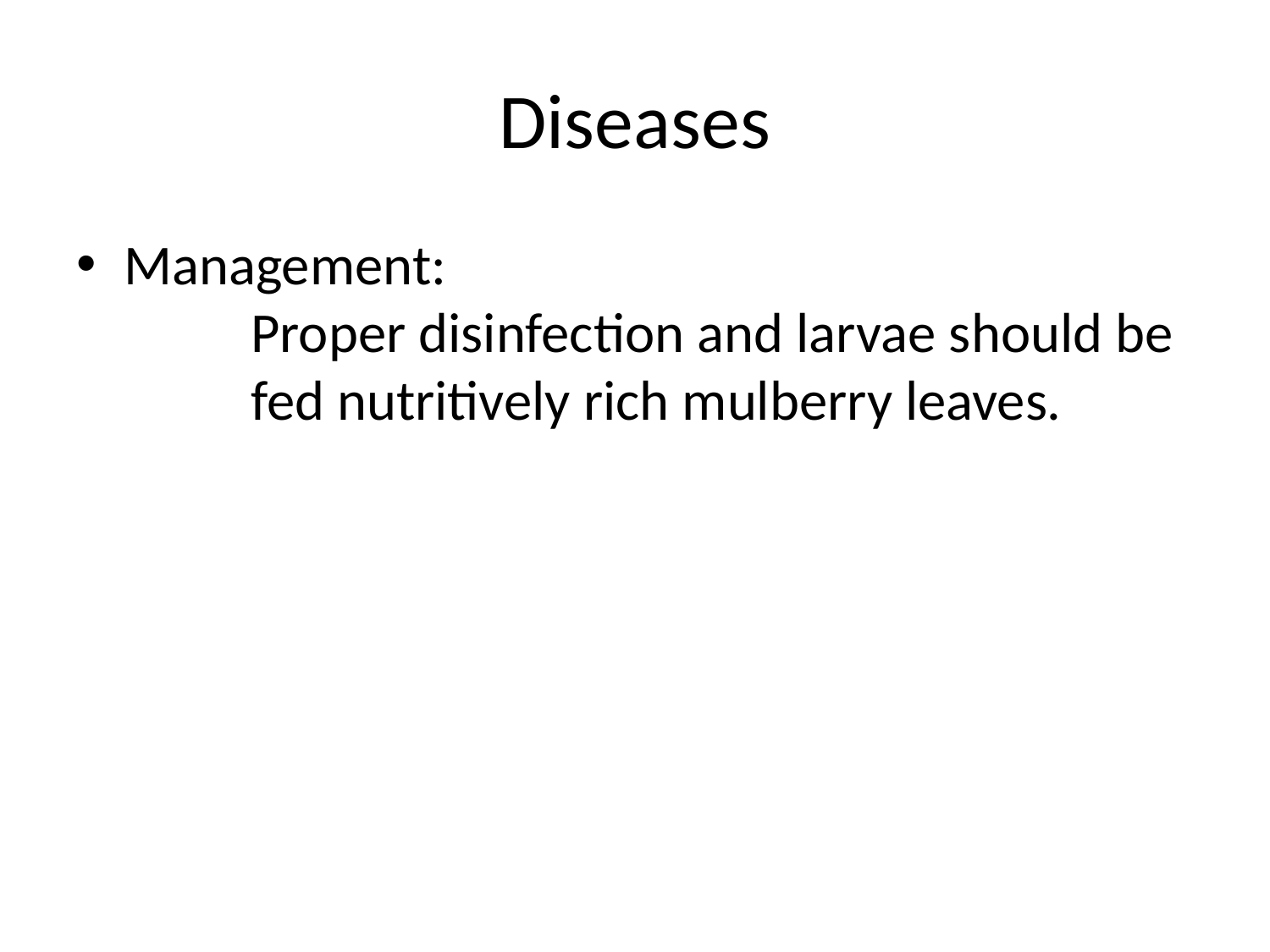

# Diseases
Management:
	Proper disinfection and larvae should be 	fed nutritively rich mulberry leaves.